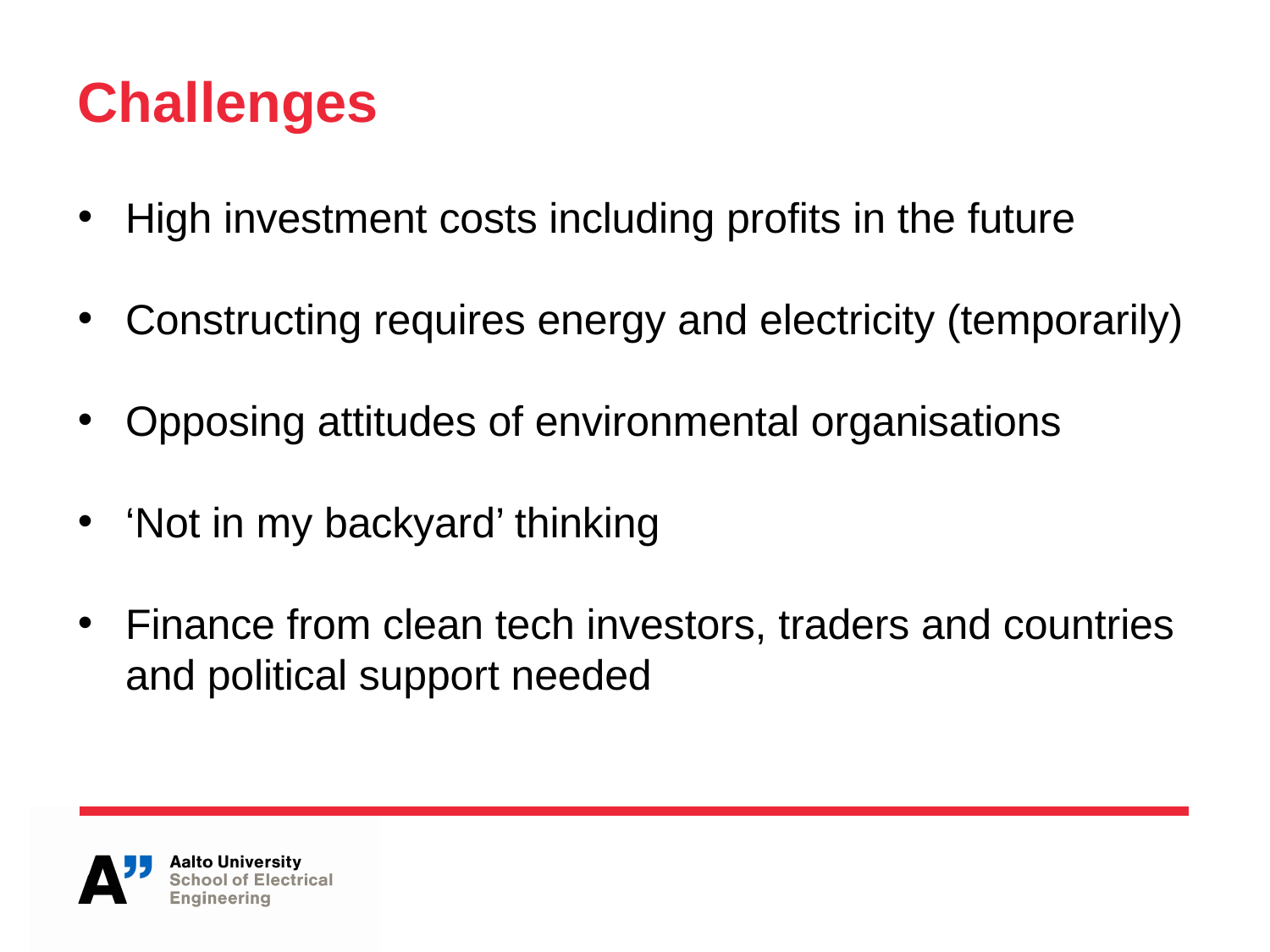

# Challenges
High investment costs including profits in the future

Constructing requires energy and electricity (temporarily)

Opposing attitudes of environmental organisations

‘Not in my backyard’ thinking

Finance from clean tech investors, traders and countries and political support needed